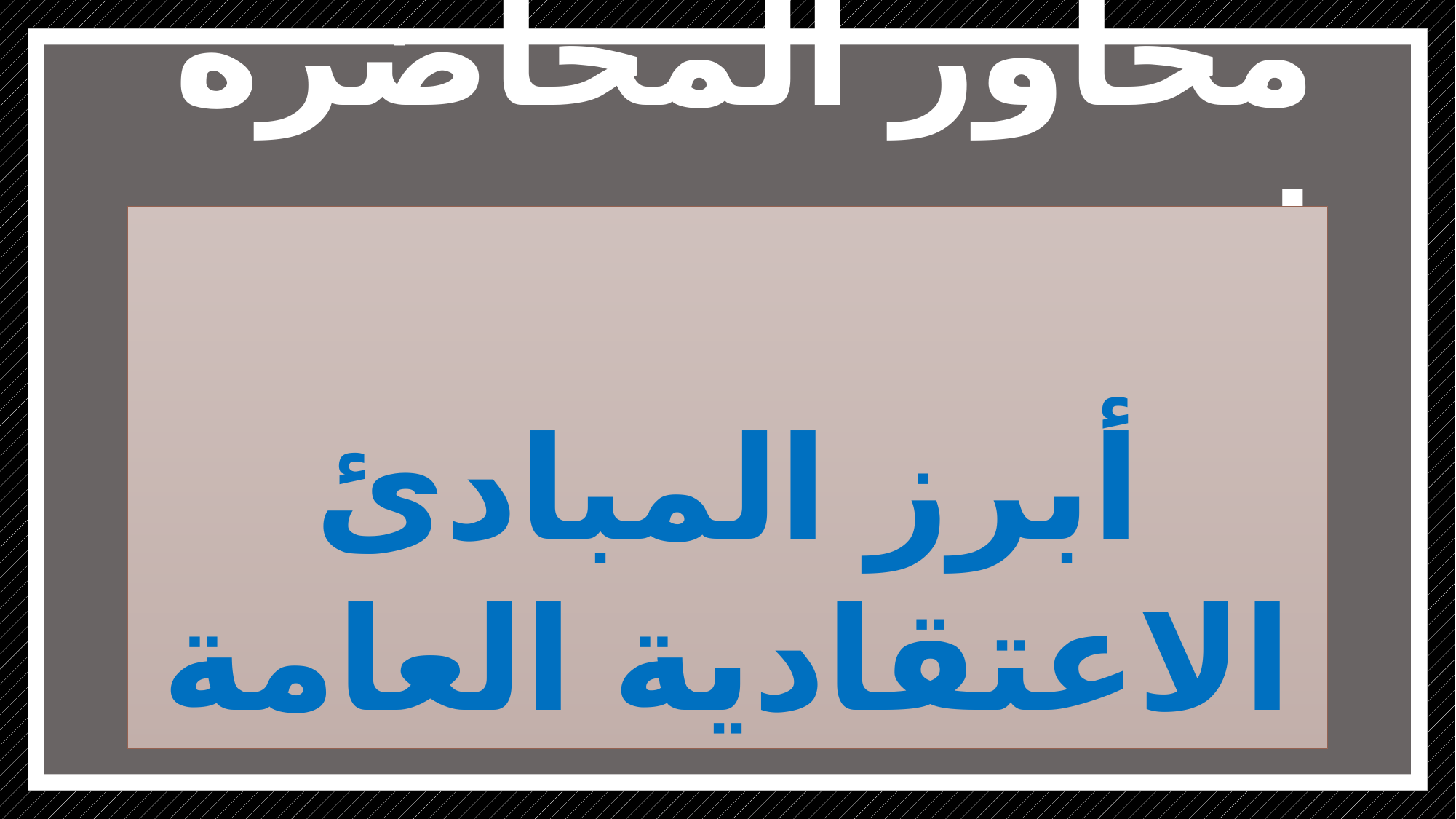

# محاور المحاضرة :

أبرز المبادئ الاعتقادية العامة